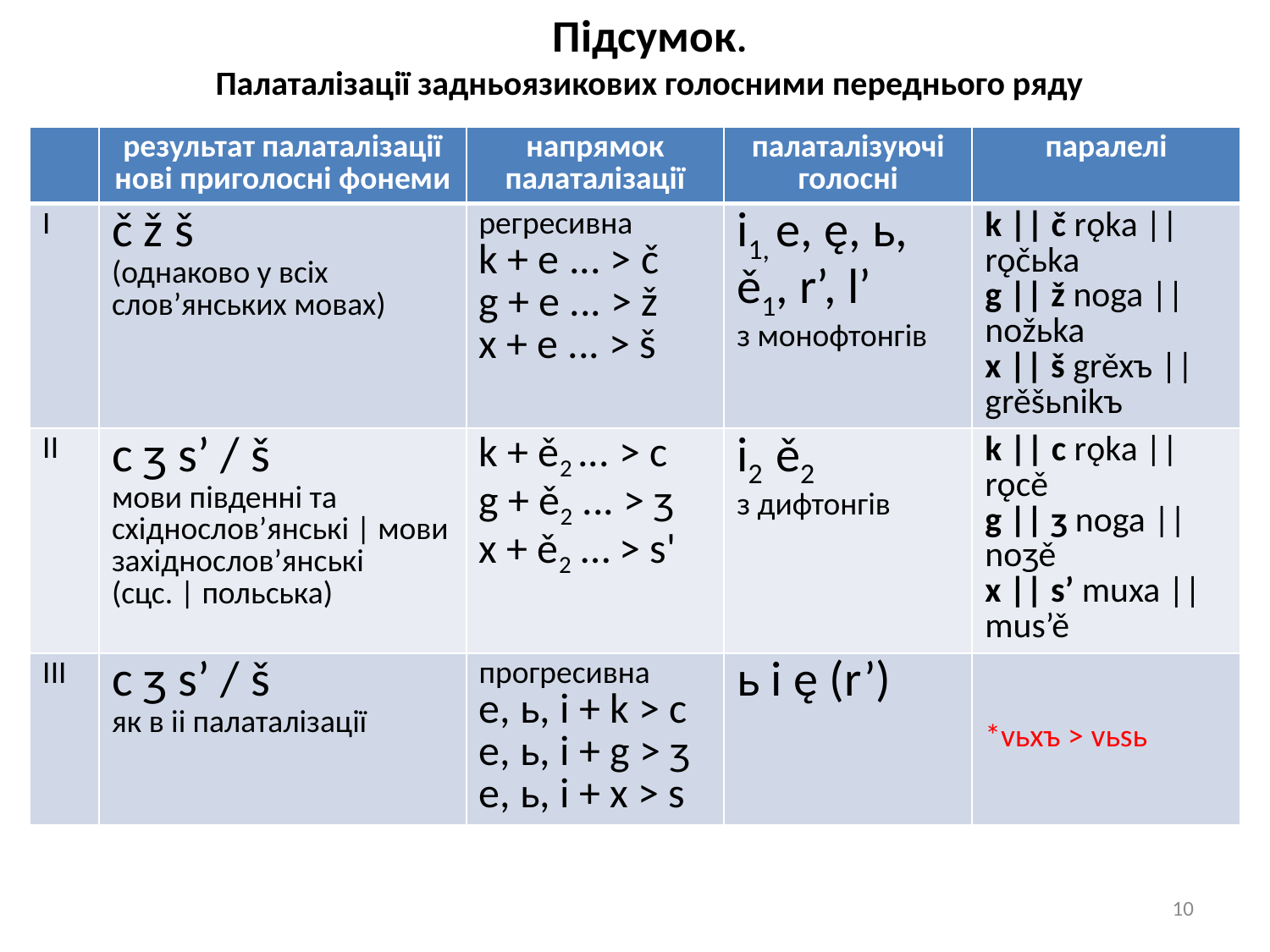

# Підсумок. Палаталізації задньоязикових голосними переднього ряду
|  | результат палаталізації нові приголосні фонеми | напрямок палаталізації | палаталізуючі голосні | паралелі |
| --- | --- | --- | --- | --- |
| І | č ž š (однаково у всіх слов’янських мовах) | регресивна k + e ... > č g + e ... > ž x + e ... > š | i1, e, ę, ь, ě1, r’, l’ з монофтонгів | k || č rǫka || rǫčьka g || ž noga || nožьka x || š grěxъ || grěšьnikъ |
| ІІ | с ʒ s’ / š мови південні та східнослов’янські | мови західнослов’янські (сцс. | польська) | k + ě2 ... > c g + ě2 ... > ʒ х + ě2 … > s' | і2 ě2 з дифтонгів | k || c rǫka || rǫcě g || ʒ noga || noʒě x || s’ muxa || mus’ě |
| ІІІ | с ʒ s’ / š як в іі палаталізації | прогресивна e, ь, i + k > c e, ь, i + g > ʒ e, ь, i + x > s | ь і ę (r’) | \*vьxъ > vьsь |
10